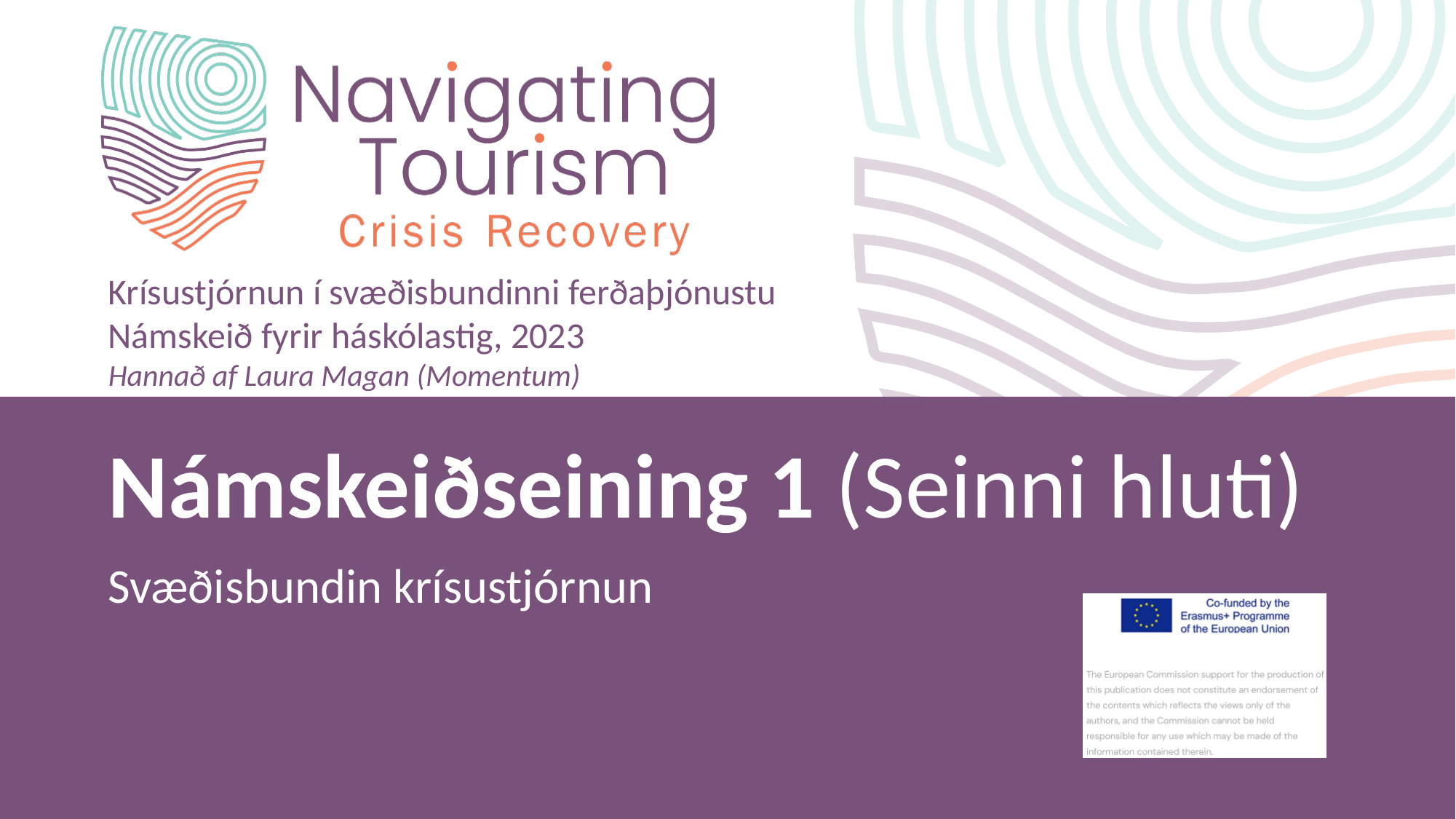

Krísustjórnun í svæðisbundinni ferðaþjónustu
Námskeið fyrir háskólastig, 2023
Hannað af Laura Magan (Momentum)
Námskeiðseining 1 (Seinni hluti)
Svæðisbundin krísustjórnun